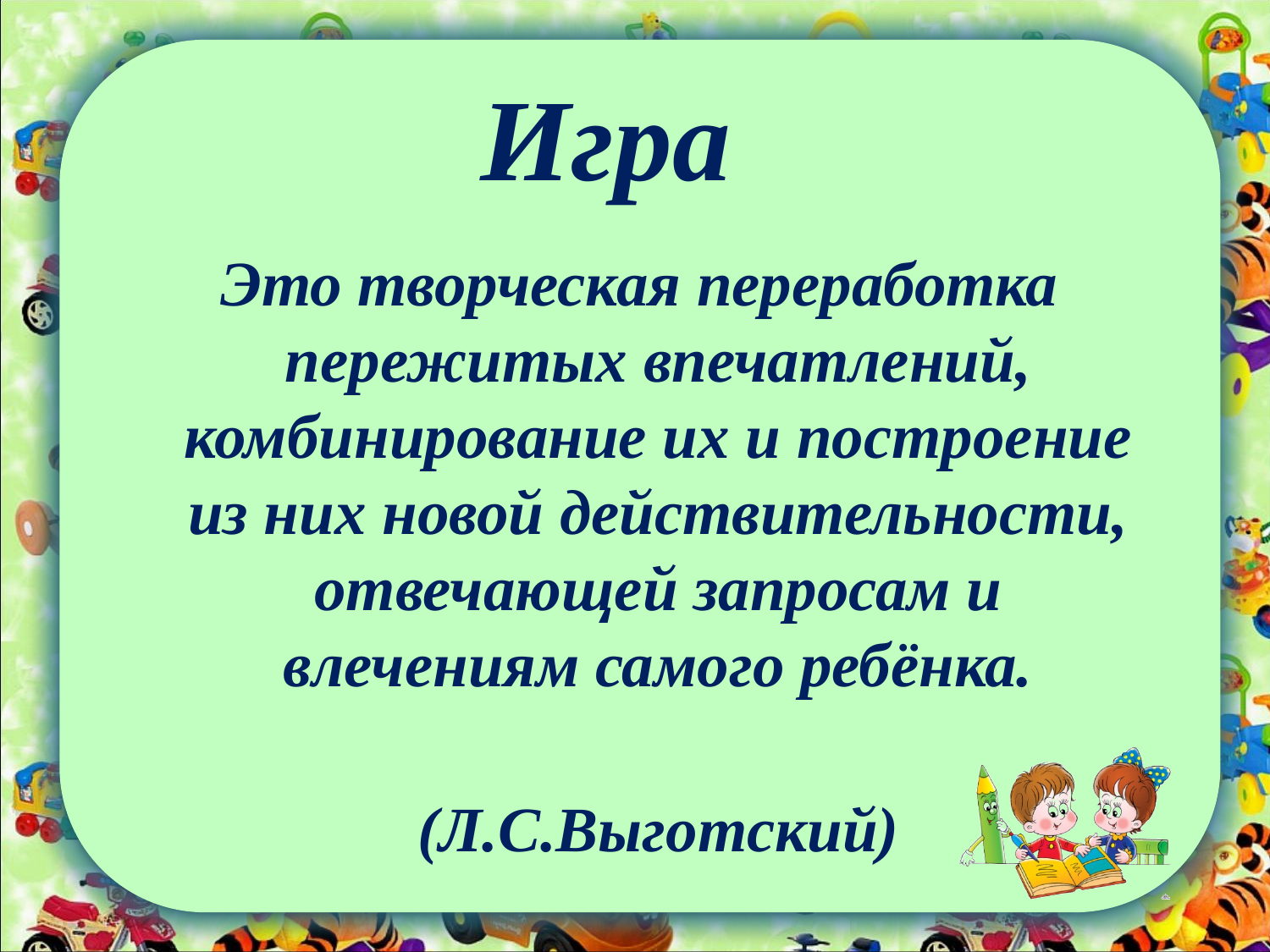

Игра
Это творческая переработка пережитых впечатлений, комбинирование их и построение из них новой действительности, отвечающей запросам и влечениям самого ребёнка.
                                       (Л.С.Выготский)